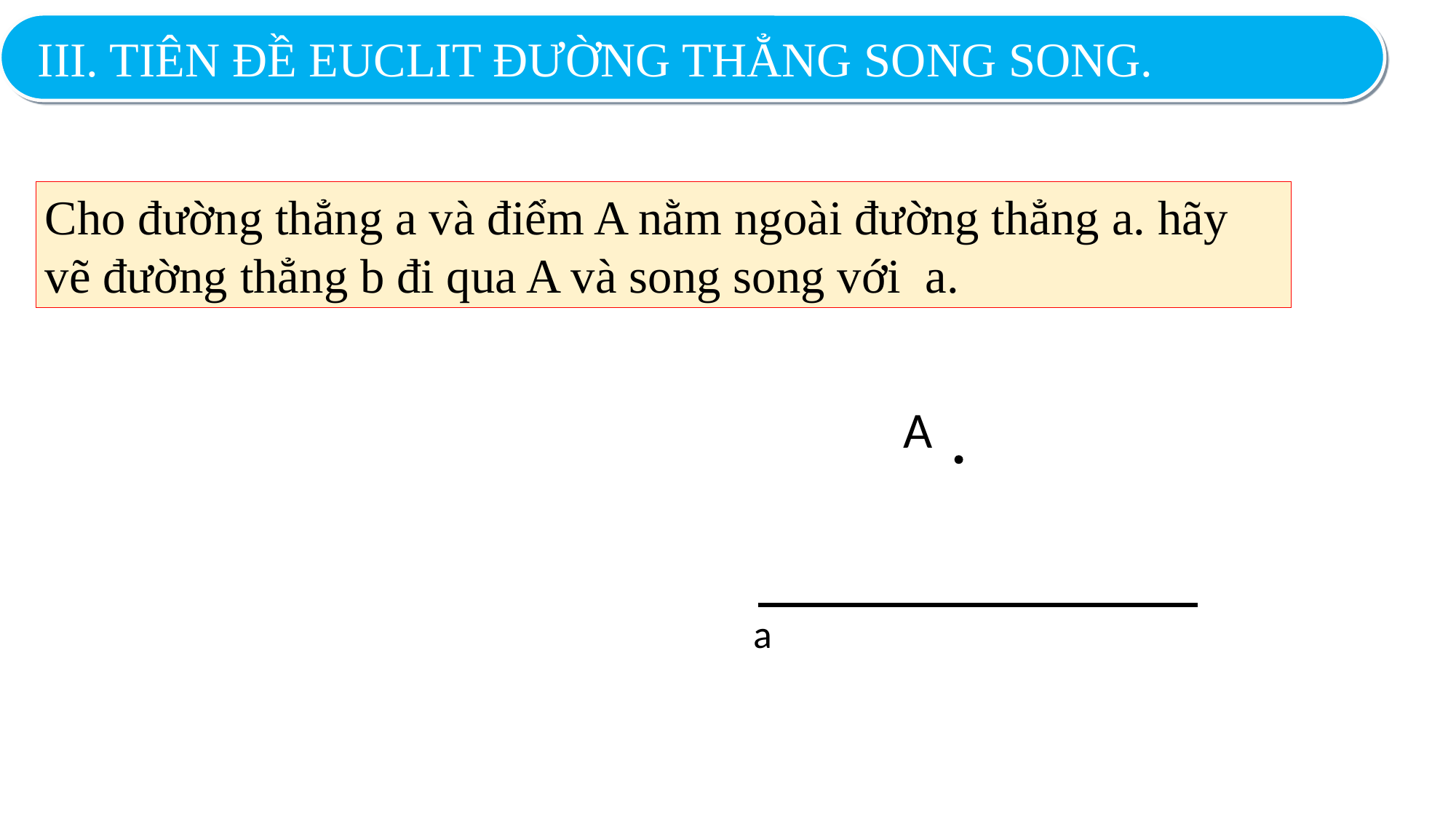

III. TIÊN ĐỀ EUCLIT ĐƯỜNG THẲNG SONG SONG.
Cho đường thẳng a và điểm A nằm ngoài đường thẳng a. hãy vẽ đường thẳng b đi qua A và song song với  a.
A

a